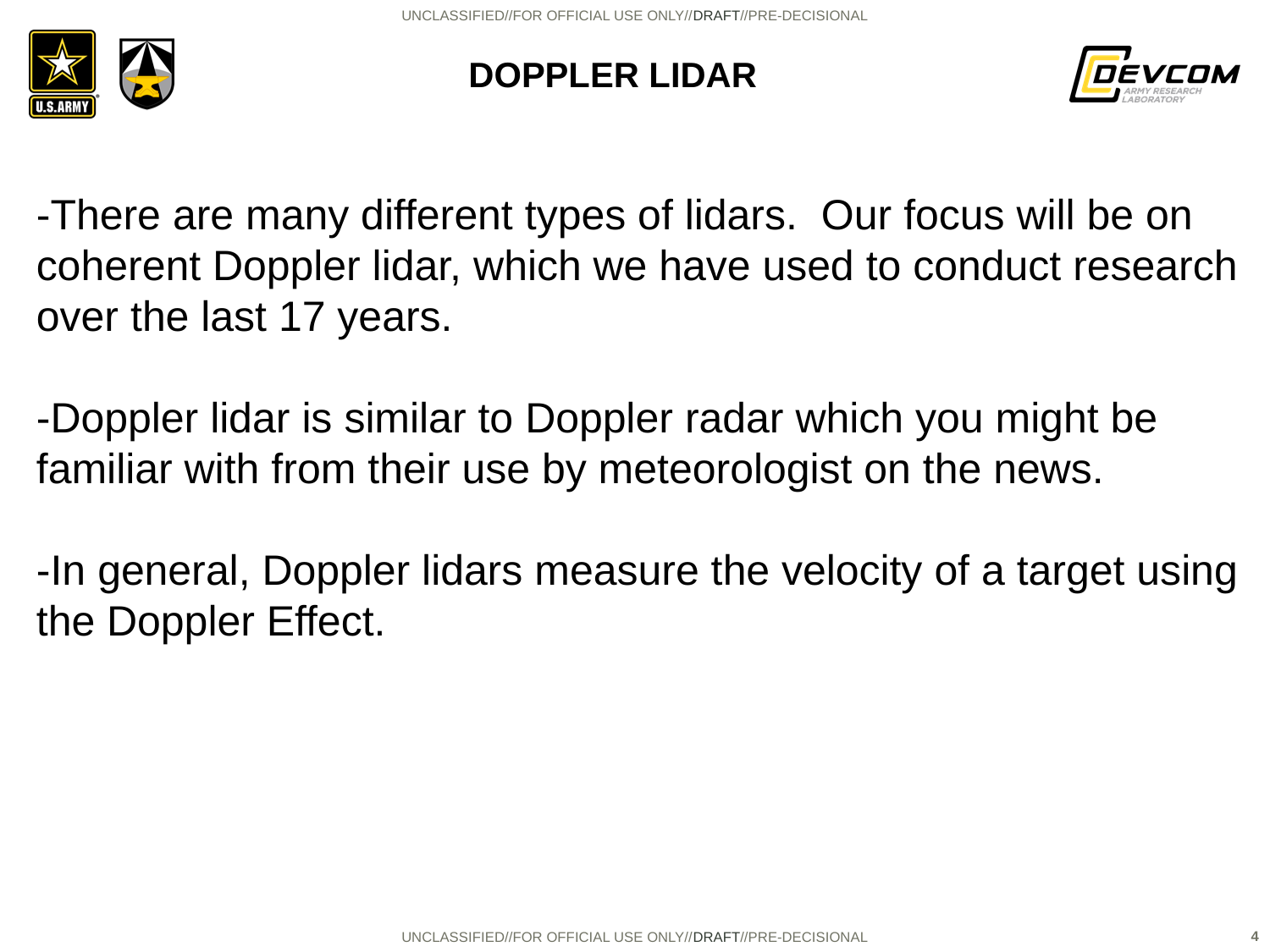

# Doppler lidar
-There are many different types of lidars.  Our focus will be on
coherent Doppler lidar, which we have used to conduct research
over the last 17 years.

-Doppler lidar is similar to Doppler radar which you might be
familiar with from their use by meteorologist on the news.

-In general, Doppler lidars measure the velocity of a target using
the Doppler Effect.